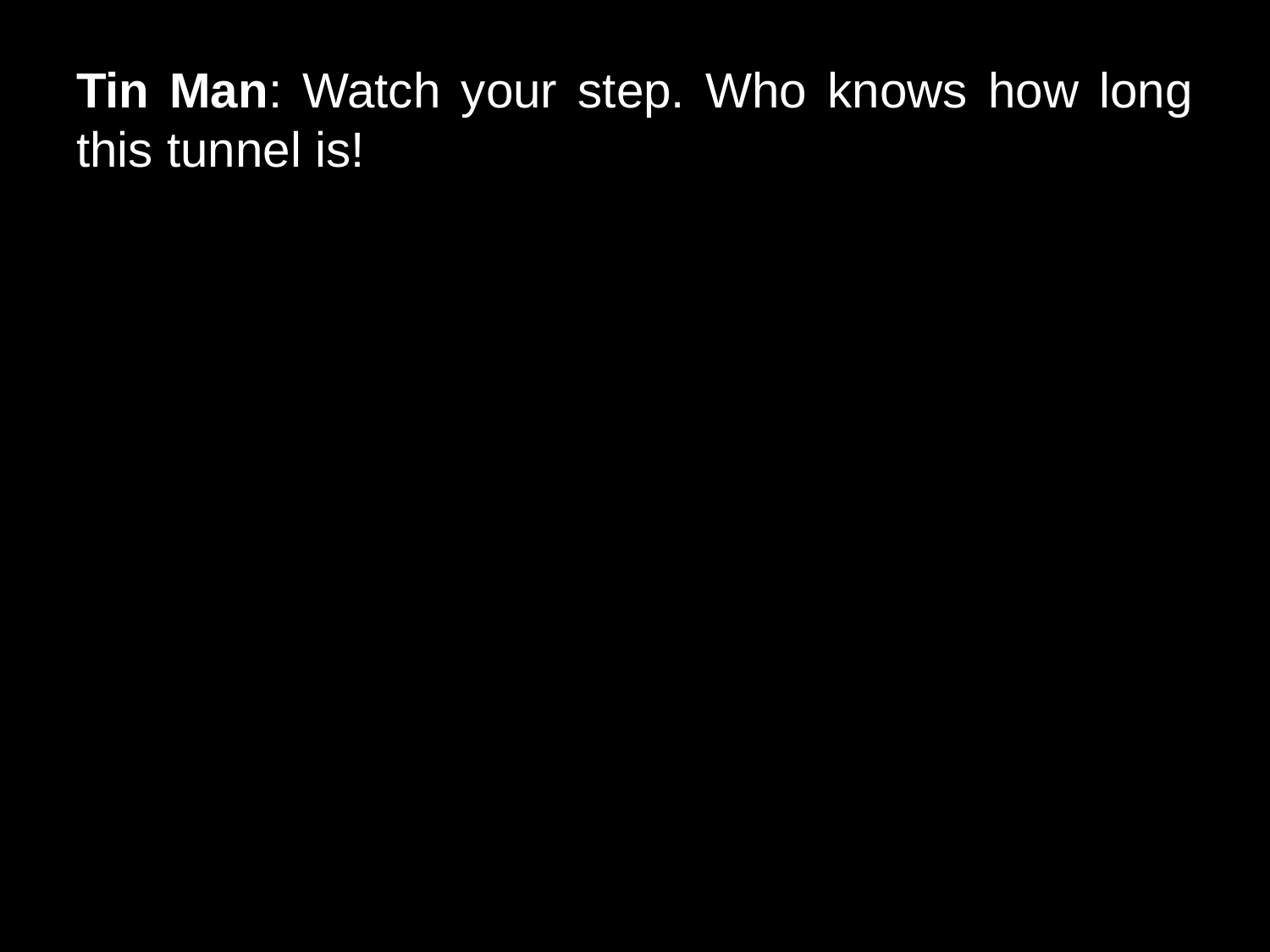

# Tin Man: Watch your step. Who knows how long this tunnel is!